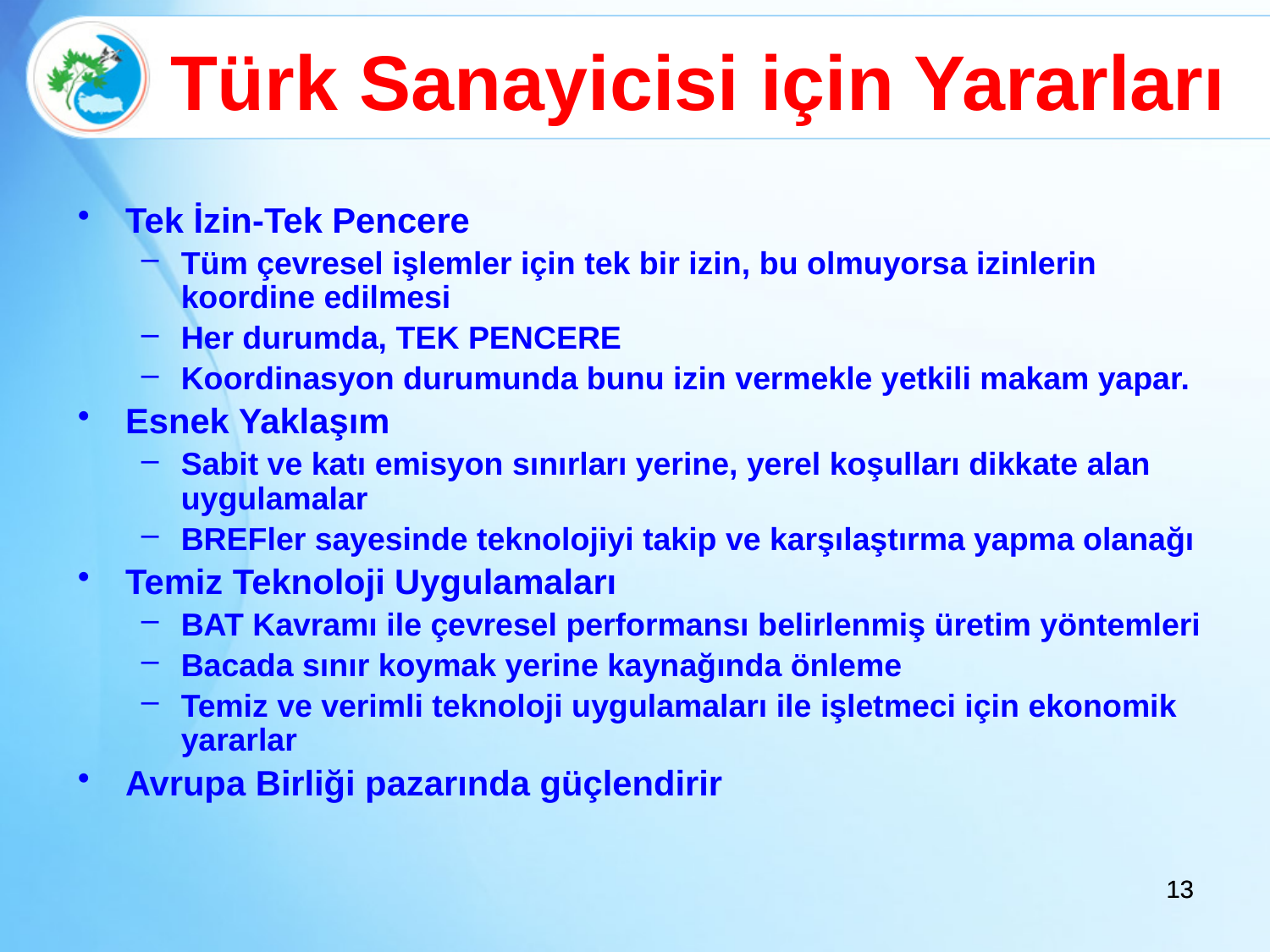

# Türk Sanayicisi için Yararları
Tek İzin-Tek Pencere
Tüm çevresel işlemler için tek bir izin, bu olmuyorsa izinlerin koordine edilmesi
Her durumda, TEK PENCERE
Koordinasyon durumunda bunu izin vermekle yetkili makam yapar.
Esnek Yaklaşım
Sabit ve katı emisyon sınırları yerine, yerel koşulları dikkate alan uygulamalar
BREFler sayesinde teknolojiyi takip ve karşılaştırma yapma olanağı
Temiz Teknoloji Uygulamaları
BAT Kavramı ile çevresel performansı belirlenmiş üretim yöntemleri
Bacada sınır koymak yerine kaynağında önleme
Temiz ve verimli teknoloji uygulamaları ile işletmeci için ekonomik yararlar
Avrupa Birliği pazarında güçlendirir
13
13